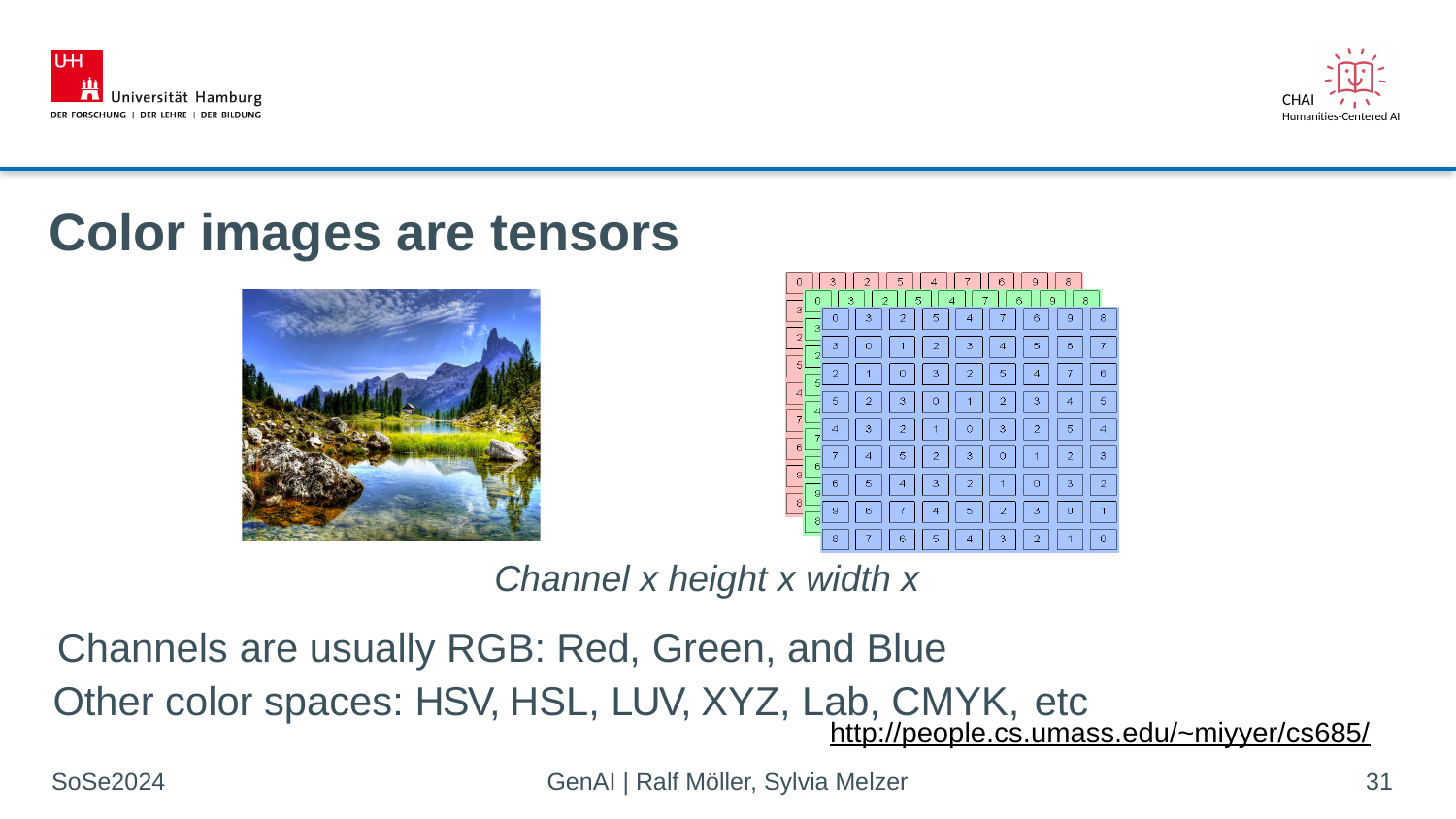

# Color images are tensors

Channel x height x width x
Channels are usually RGB: Red, Green, and Blue
Other color spaces: HSV, HSL, LUV, XYZ, Lab, CMYK, etc
http://people.cs.umass.edu/~miyyer/cs685/
SoSe2024
GenAI | Ralf Möller, Sylvia Melzer
31